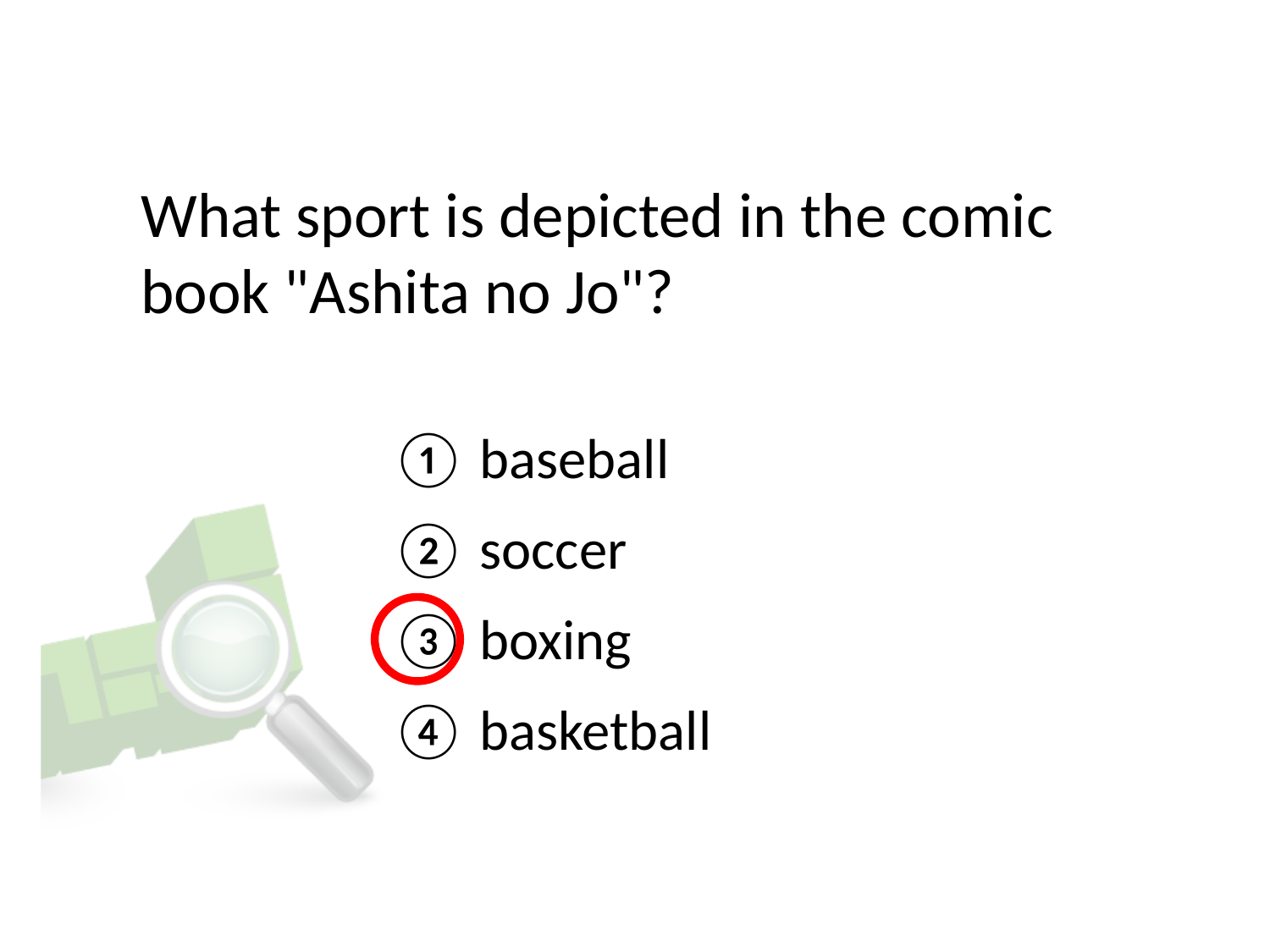

# What sport is depicted in the comic book "Ashita no Jo"?
① baseball
② soccer
③ boxing
④ basketball